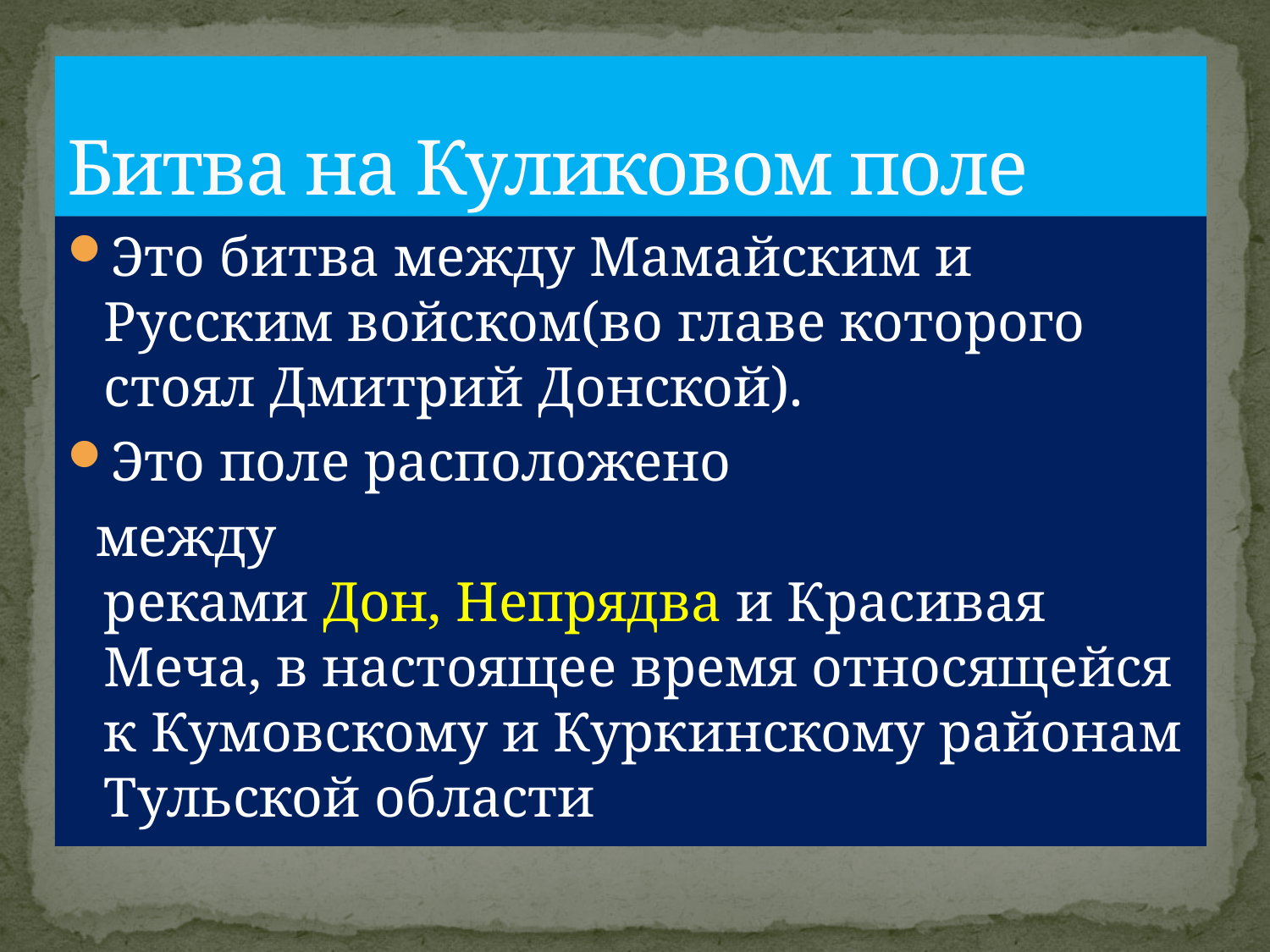

# Битва на Куликовом поле
Это битва между Мамайским и Русским войском(во главе которого стоял Дмитрий Донской).
Это поле расположено
  между реками Дон, Непрядва и Красивая Меча, в настоящее время относящейся к Кумовскому и Куркинскому районам Тульской области